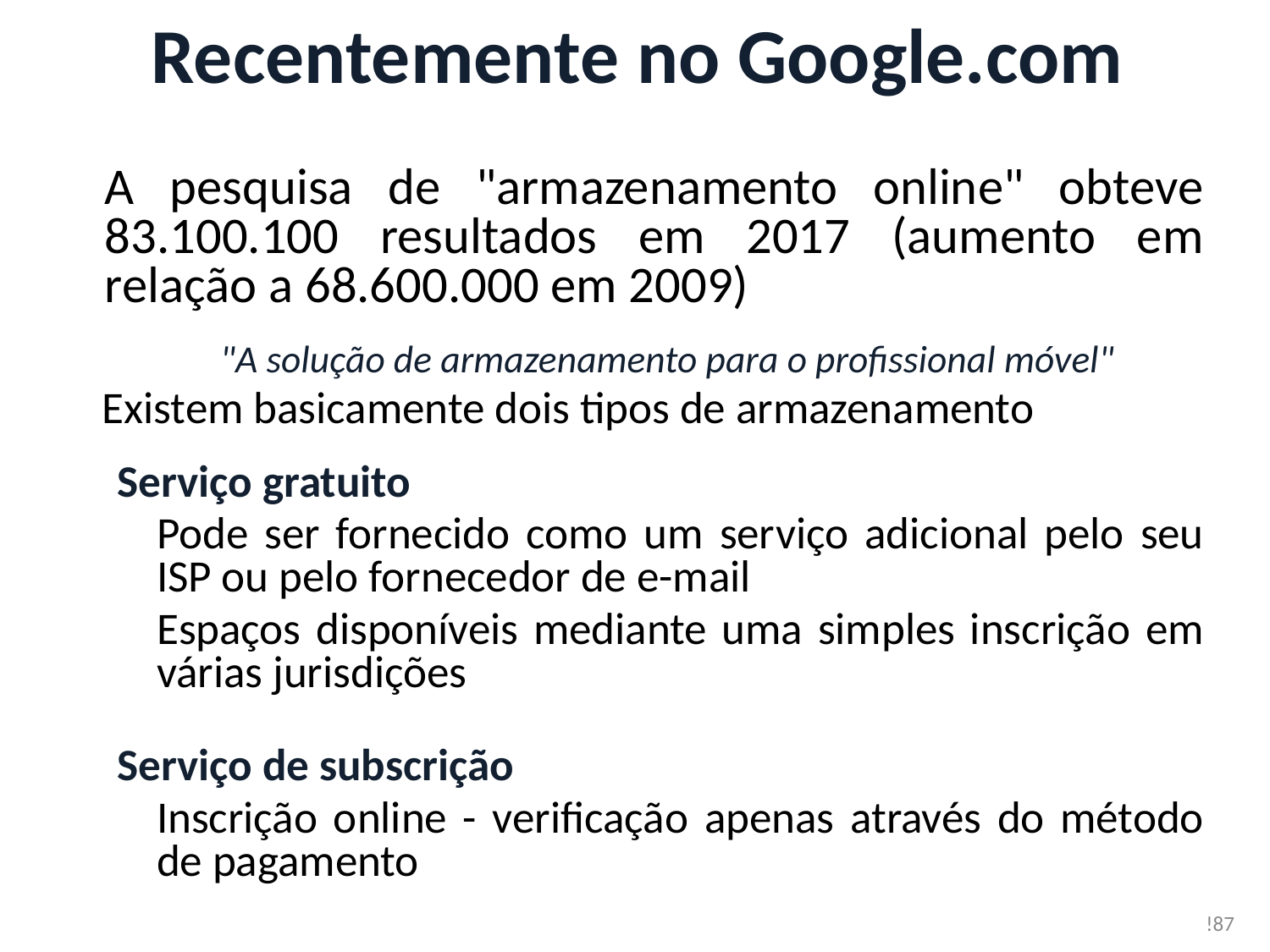

# Recentemente no Google.com
A pesquisa de "armazenamento online" obteve 83.100.100 resultados em 2017 (aumento em relação a 68.600.000 em 2009)

	          "A solução de armazenamento para o profissional móvel"
	Existem basicamente dois tipos de armazenamento

Serviço gratuito
Pode ser fornecido como um serviço adicional pelo seu ISP ou pelo fornecedor de e-mail
Espaços disponíveis mediante uma simples inscrição em várias jurisdições

Serviço de subscrição
Inscrição online - verificação apenas através do método de pagamento

!87